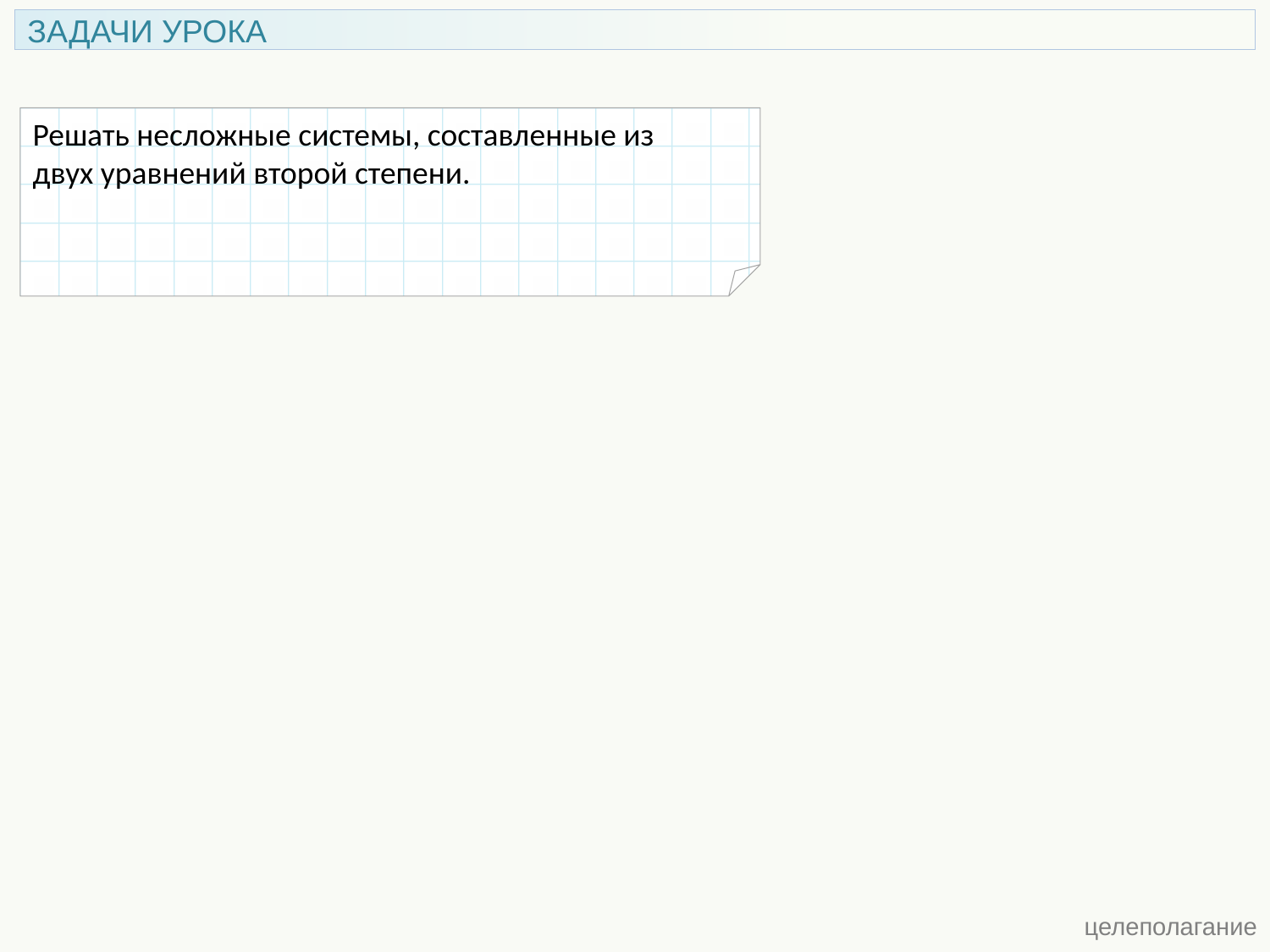

ЗАДАЧИ УРОКА

Решать несложные системы, составленные из
двух уравнений второй степени.
  целеполагание